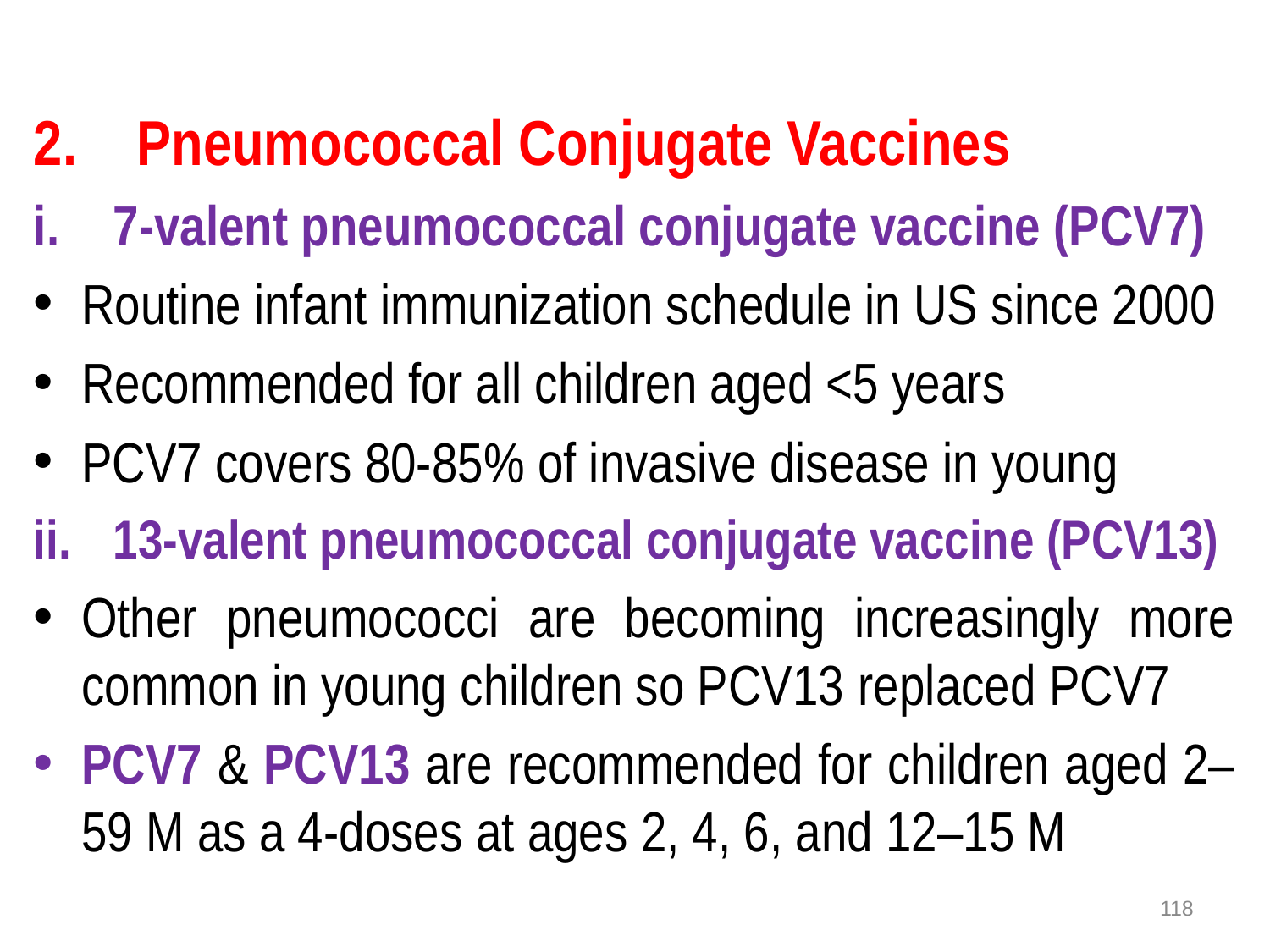

Pneumococcal Conjugate Vaccines
7-valent pneumococcal conjugate vaccine (PCV7)
Routine infant immunization schedule in US since 2000
Recommended for all children aged <5 years
PCV7 covers 80-85% of invasive disease in young
13-valent pneumococcal conjugate vaccine (PCV13)
Other pneumococci are becoming increasingly more common in young children so PCV13 replaced PCV7
PCV7 & PCV13 are recommended for children aged 2–59 M as a 4-doses at ages 2, 4, 6, and 12–15 M

118